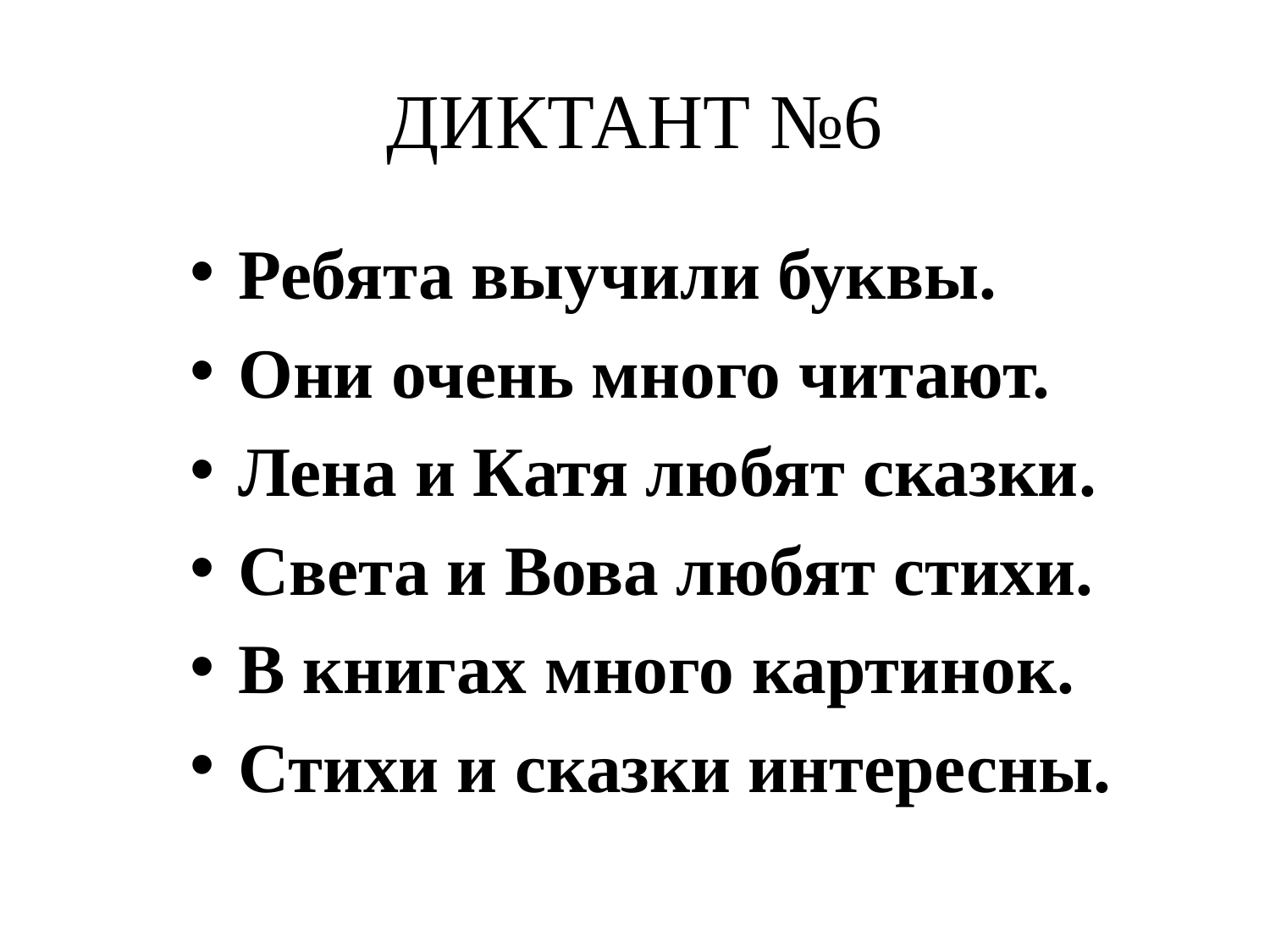

# ДИКТАНТ №6
Ребята выучили буквы.
Они очень много читают.
Лена и Катя любят сказки.
Света и Вова любят стихи.
В книгах много картинок.
Стихи и сказки интересны.